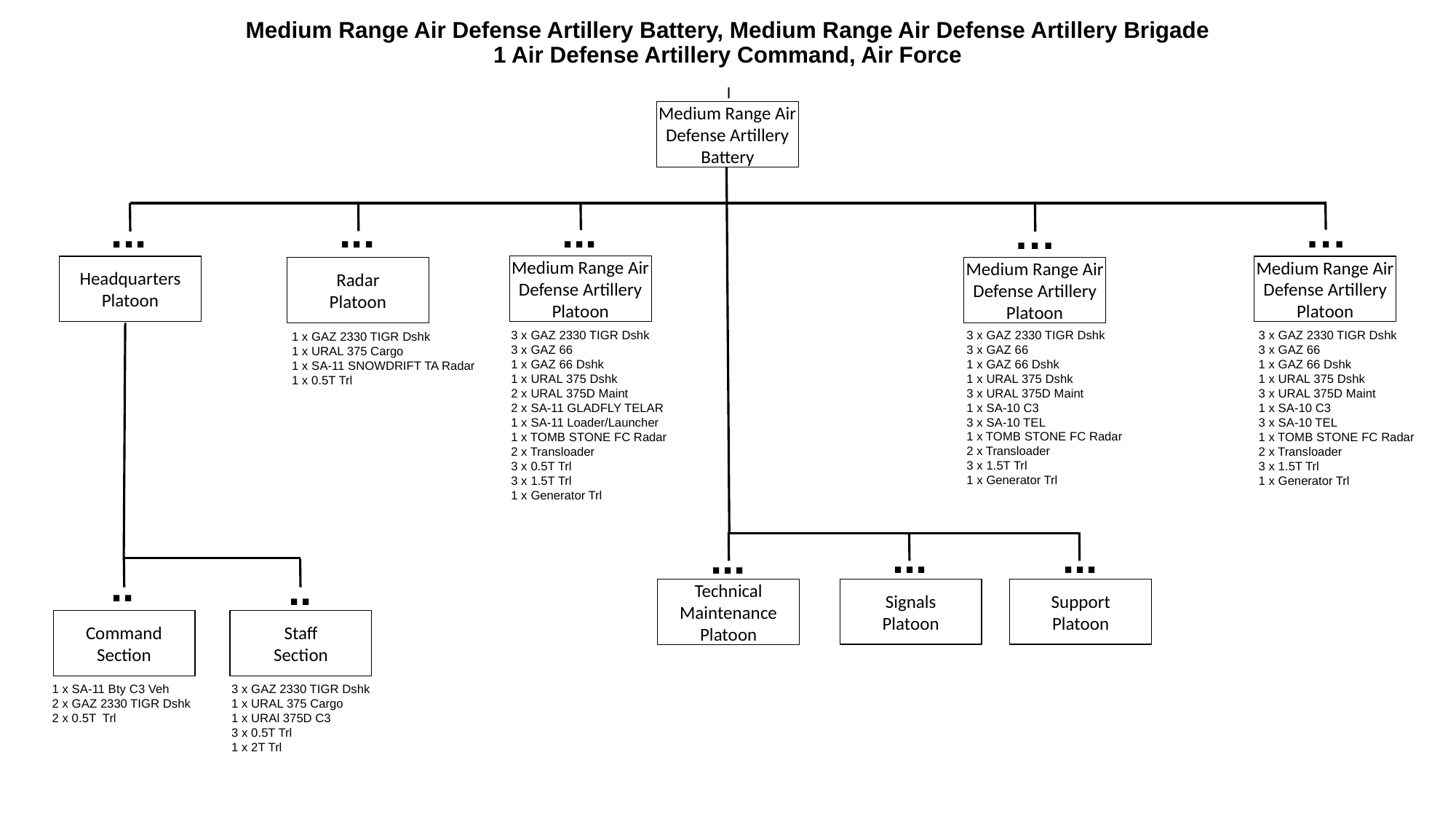

# Medium Range Air Defense Artillery Battery, Medium Range Air Defense Artillery Brigade 1 Air Defense Artillery Command, Air Force
I
Medium Range Air Defense Artillery Battery
...
...
...
…
…
Medium Range Air Defense Artillery Platoon
Headquarters
Platoon
Medium Range Air Defense Artillery Platoon
Radar
Platoon
Medium Range Air Defense Artillery Platoon
3 x GAZ 2330 TIGR Dshk
3 x GAZ 66
1 x GAZ 66 Dshk
1 x URAL 375 Dshk
3 x URAL 375D Maint
1 x SA-10 C3
3 x SA-10 TEL
1 x TOMB STONE FC Radar
2 x Transloader
3 x 1.5T Trl
1 x Generator Trl
3 x GAZ 2330 TIGR Dshk
3 x GAZ 66
1 x GAZ 66 Dshk
1 x URAL 375 Dshk
2 x URAL 375D Maint
2 x SA-11 GLADFLY TELAR
1 x SA-11 Loader/Launcher
1 x TOMB STONE FC Radar
2 x Transloader
3 x 0.5T Trl
3 x 1.5T Trl
1 x Generator Trl
3 x GAZ 2330 TIGR Dshk
3 x GAZ 66
1 x GAZ 66 Dshk
1 x URAL 375 Dshk
3 x URAL 375D Maint
1 x SA-10 C3
3 x SA-10 TEL
1 x TOMB STONE FC Radar
2 x Transloader
3 x 1.5T Trl
1 x Generator Trl
1 x GAZ 2330 TIGR Dshk
1 x URAL 375 Cargo
1 x SA-11 SNOWDRIFT TA Radar
1 x 0.5T Trl
...
...
...
..
..
Signals
Platoon
Support
Platoon
Technical Maintenance
Platoon
Command
Section
Staff
Section
1 x SA-11 Bty C3 Veh
2 x GAZ 2330 TIGR Dshk
2 x 0.5T  Trl
3 x GAZ 2330 TIGR Dshk
1 x URAL 375 Cargo
1 x URAl 375D C3
3 x 0.5T Trl
1 x 2T Trl